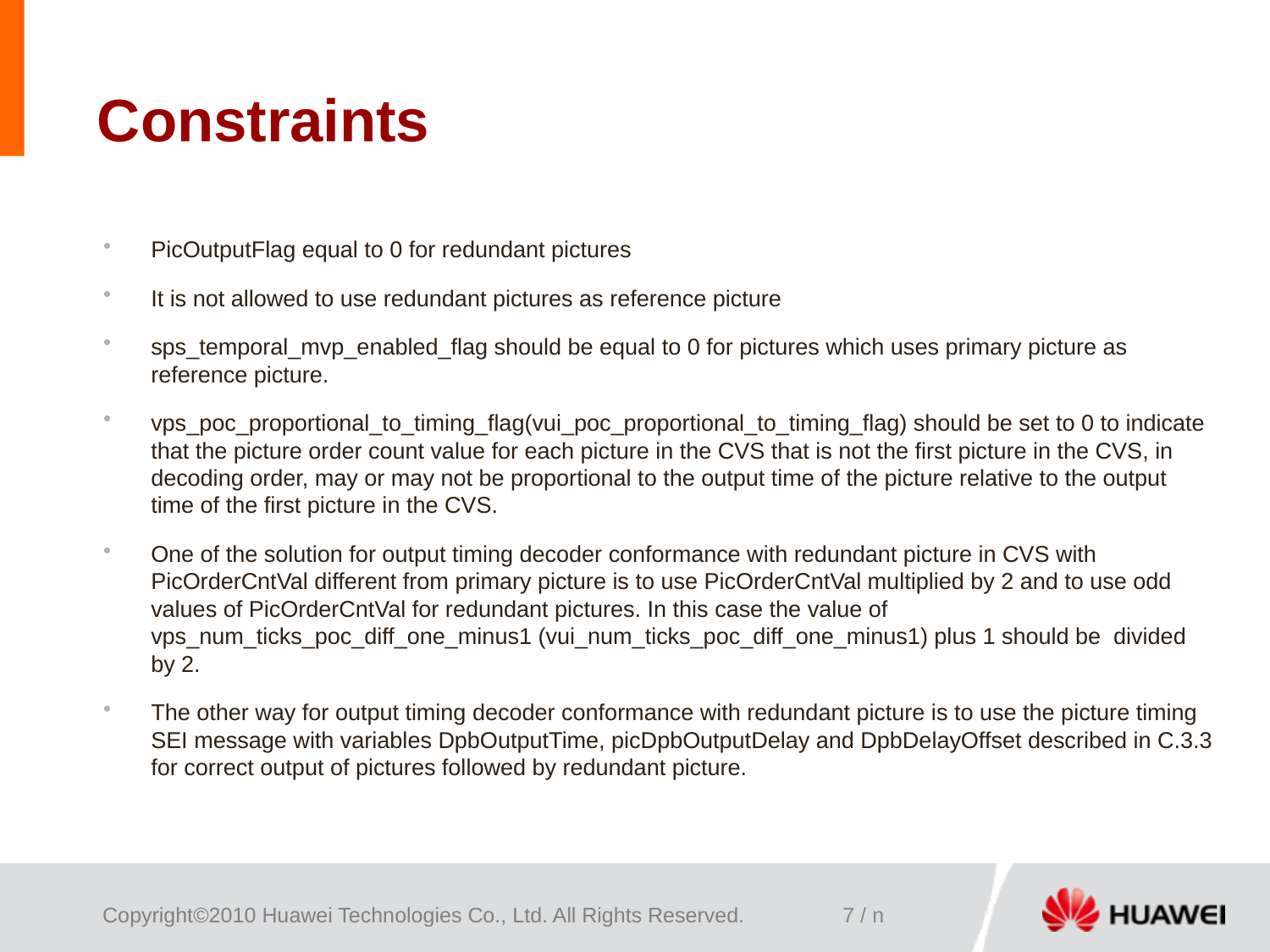

# Constraints
PicOutputFlag equal to 0 for redundant pictures
It is not allowed to use redundant pictures as reference picture
sps_temporal_mvp_enabled_flag should be equal to 0 for pictures which uses primary picture as reference picture.
vps_poc_proportional_to_timing_flag(vui_poc_proportional_to_timing_flag) should be set to 0 to indicate that the picture order count value for each picture in the CVS that is not the first picture in the CVS, in decoding order, may or may not be proportional to the output time of the picture relative to the output time of the first picture in the CVS.
One of the solution for output timing decoder conformance with redundant picture in CVS with PicOrderCntVal different from primary picture is to use PicOrderCntVal multiplied by 2 and to use odd values of PicOrderCntVal for redundant pictures. In this case the value of vps_num_ticks_poc_diff_one_minus1 (vui_num_ticks_poc_diff_one_minus1) plus 1 should be  divided by 2.
The other way for output timing decoder conformance with redundant picture is to use the picture timing SEI message with variables DpbOutputTime, picDpbOutputDelay and DpbDelayOffset described in C.3.3 for correct output of pictures followed by redundant picture.